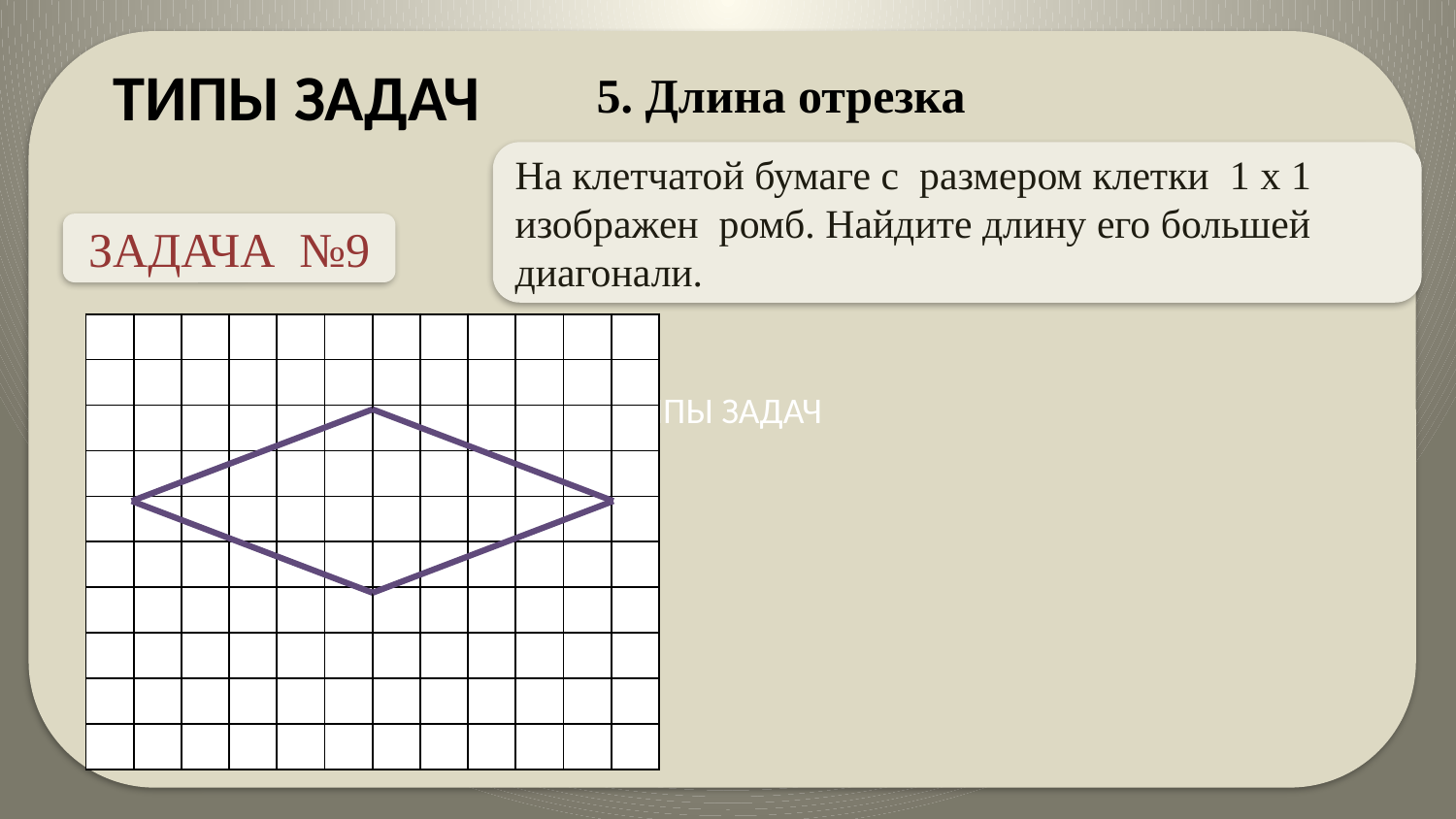

ТИПЫ ЗАДАЧ
ТИПЫ ЗАДАЧ
5. Длина отрезка
На клетчатой бумаге с  размером клетки  1 x 1 изображен  ромб. Найдите длину его большей диагонали.
ЗАДАЧА  №9
|  |  |  |  |  |  |  |  |  |  |  |  |
| --- | --- | --- | --- | --- | --- | --- | --- | --- | --- | --- | --- |
|  |  |  |  |  |  |  |  |  |  |  |  |
|  |  |  |  |  |  |  |  |  |  |  |  |
|  |  |  |  |  |  |  |  |  |  |  |  |
|  |  |  |  |  |  |  |  |  |  |  |  |
|  |  |  |  |  |  |  |  |  |  |  |  |
|  |  |  |  |  |  |  |  |  |  |  |  |
|  |  |  |  |  |  |  |  |  |  |  |  |
|  |  |  |  |  |  |  |  |  |  |  |  |
|  |  |  |  |  |  |  |  |  |  |  |  |